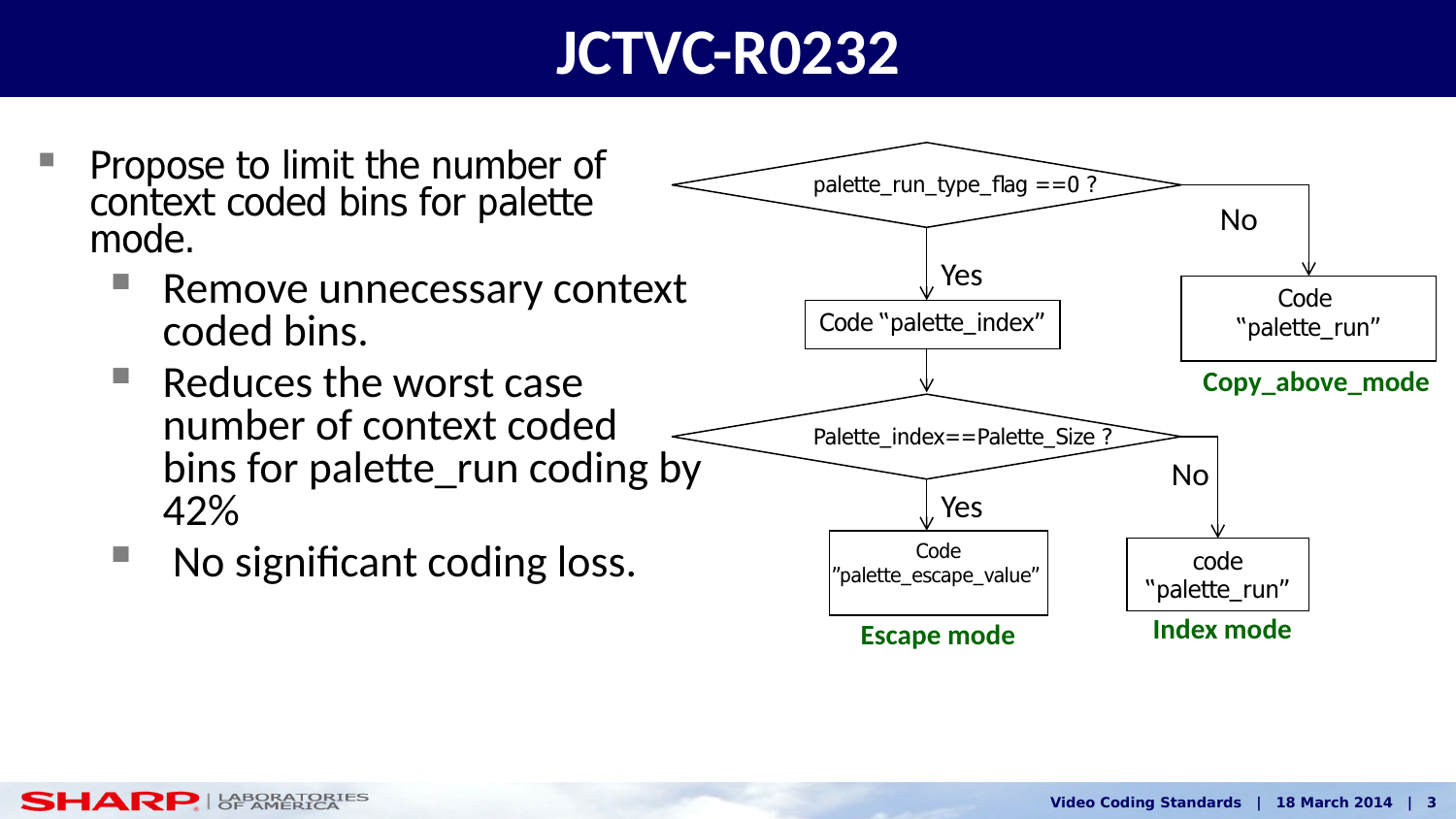

JCTVC-R0232
Propose to limit the number of context coded bins for palette mode.
Remove unnecessary context coded bins.
Reduces the worst case number of context coded bins for palette_run coding by 42%
 No significant coding loss.
palette_run_type_flag ==0 ?
No
Yes
Code
“palette_run”
Code “palette_index”
Copy_above_mode
Palette_index==Palette_Size ?
No
Yes
Code
”palette_escape_value”
code
“palette_run”
Index mode
Escape mode